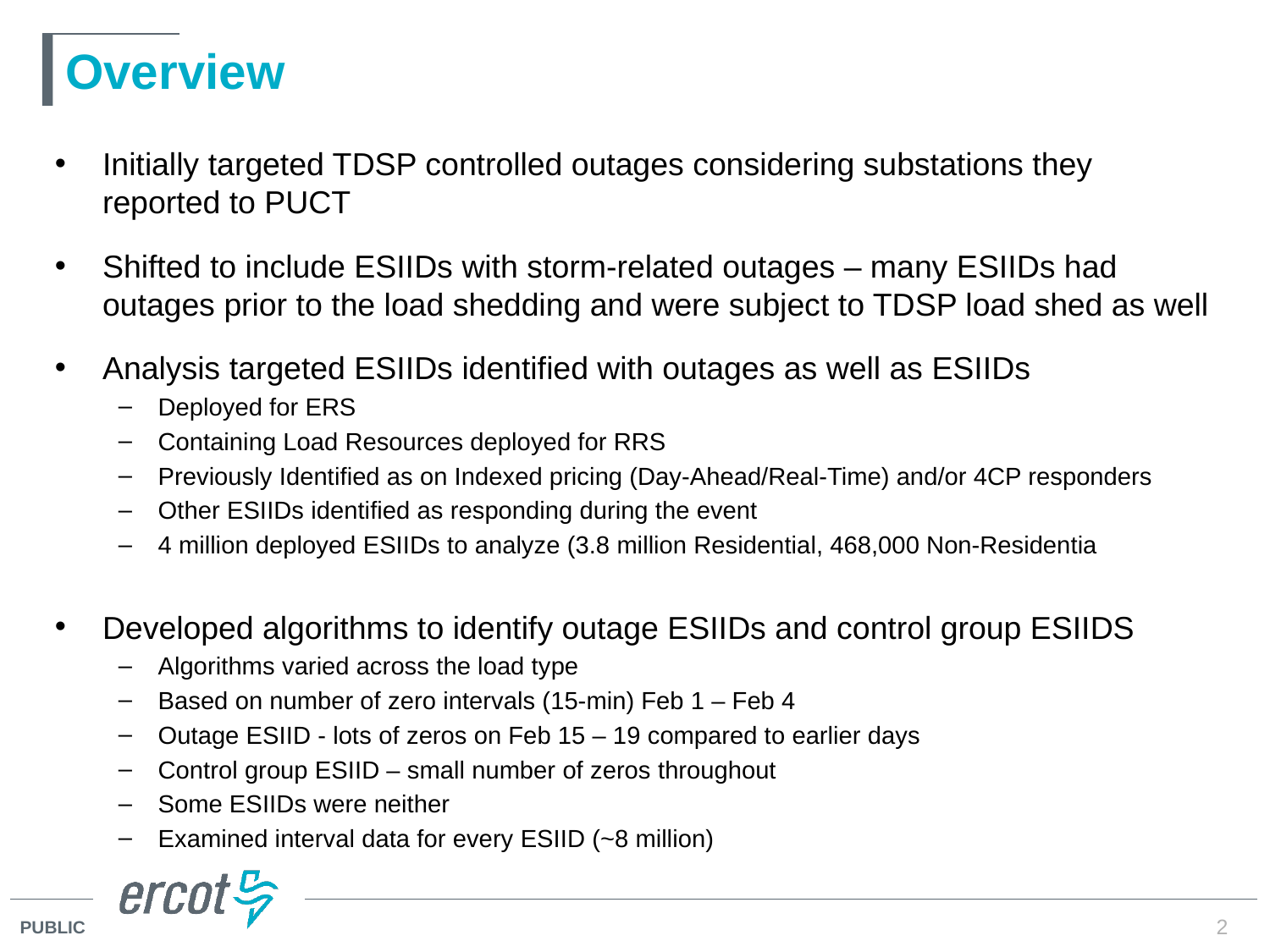

# Overview
Initially targeted TDSP controlled outages considering substations they reported to PUCT

Shifted to include ESIIDs with storm-related outages – many ESIIDs had outages prior to the load shedding and were subject to TDSP load shed as well

Analysis targeted ESIIDs identified with outages as well as ESIIDs
Deployed for ERS
Containing Load Resources deployed for RRS
Previously Identified as on Indexed pricing (Day-Ahead/Real-Time) and/or 4CP responders
Other ESIIDs identified as responding during the event
4 million deployed ESIIDs to analyze (3.8 million Residential, 468,000 Non-Residentia

Developed algorithms to identify outage ESIIDs and control group ESIIDS
Algorithms varied across the load type
Based on number of zero intervals (15-min) Feb 1 – Feb 4
Outage ESIID - lots of zeros on Feb 15 – 19 compared to earlier days
Control group ESIID – small number of zeros throughout
Some ESIIDs were neither
Examined interval data for every ESIID (~8 million)

2